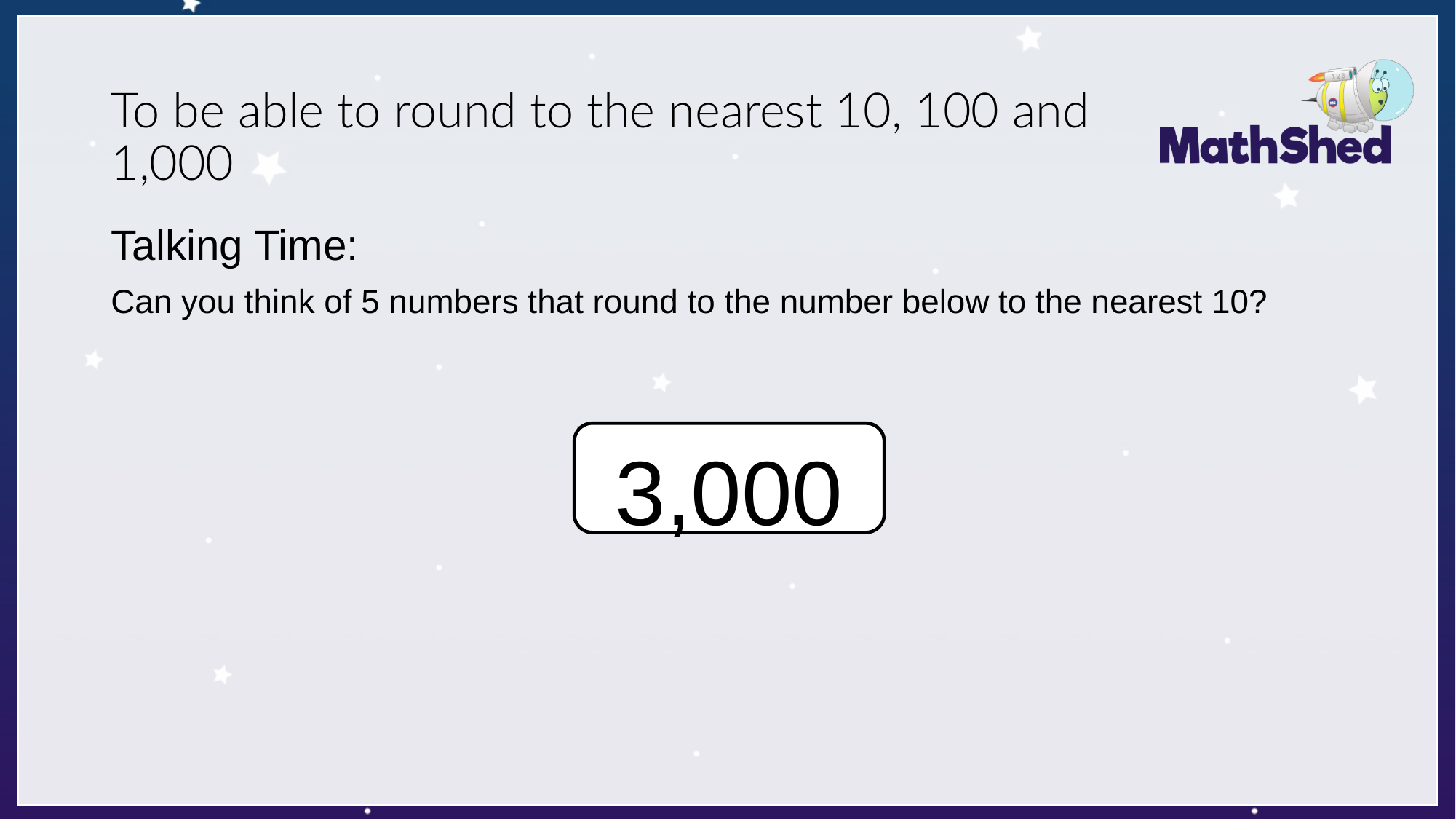

# To be able to round to the nearest 10, 100 and 1,000
Talking Time:
Can you think of 5 numbers that round to the number below to the nearest 10?

3,000